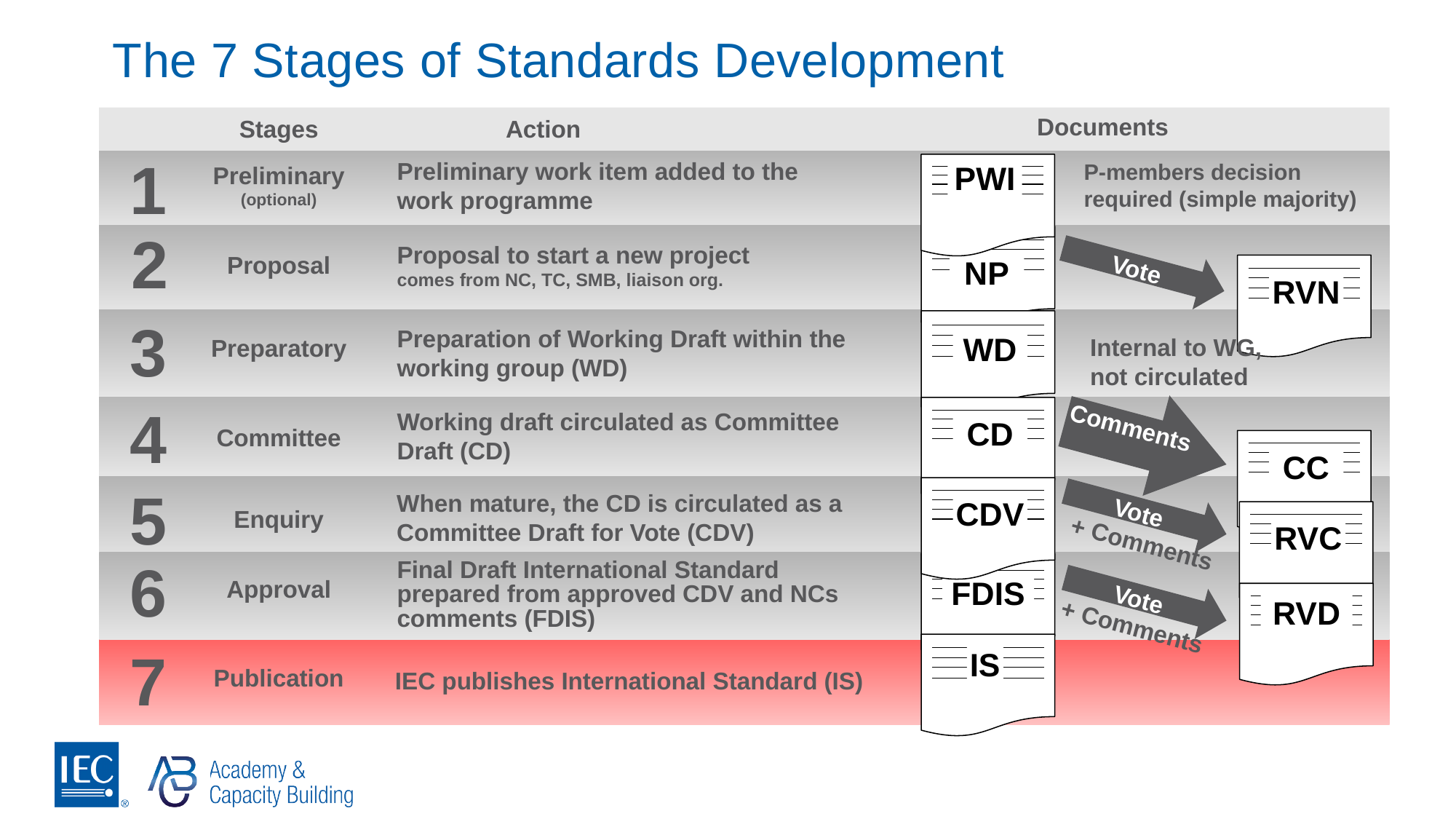

# The 7 Stages of Standards Development
Documents

Stages
Action
1

Preliminary work item added to the work programme
P-members decision required (simple majority)

PWI
Preliminary
(optional)
Vote
2

NP
Proposal to start a new project comes from NC, TC, SMB, liaison org.
Proposal

RVN
3

WD
Preparation of Working Draft within the working group (WD)
Internal to WG,
not circulated
Preparatory
Comments

4

CD
Working draft circulated as Committee Draft (CD)
Committee

CC
5

CDV
When mature, the CD is circulated as a Committee Draft for Vote (CDV)
Vote
+ Comments
Enquiry

RVC
Vote
6

Final Draft International Standard prepared from approved CDV and NCs comments (FDIS)

FDIS
Approval

RVD
+ Comments
7

IS
Publication
IEC publishes International Standard (IS)